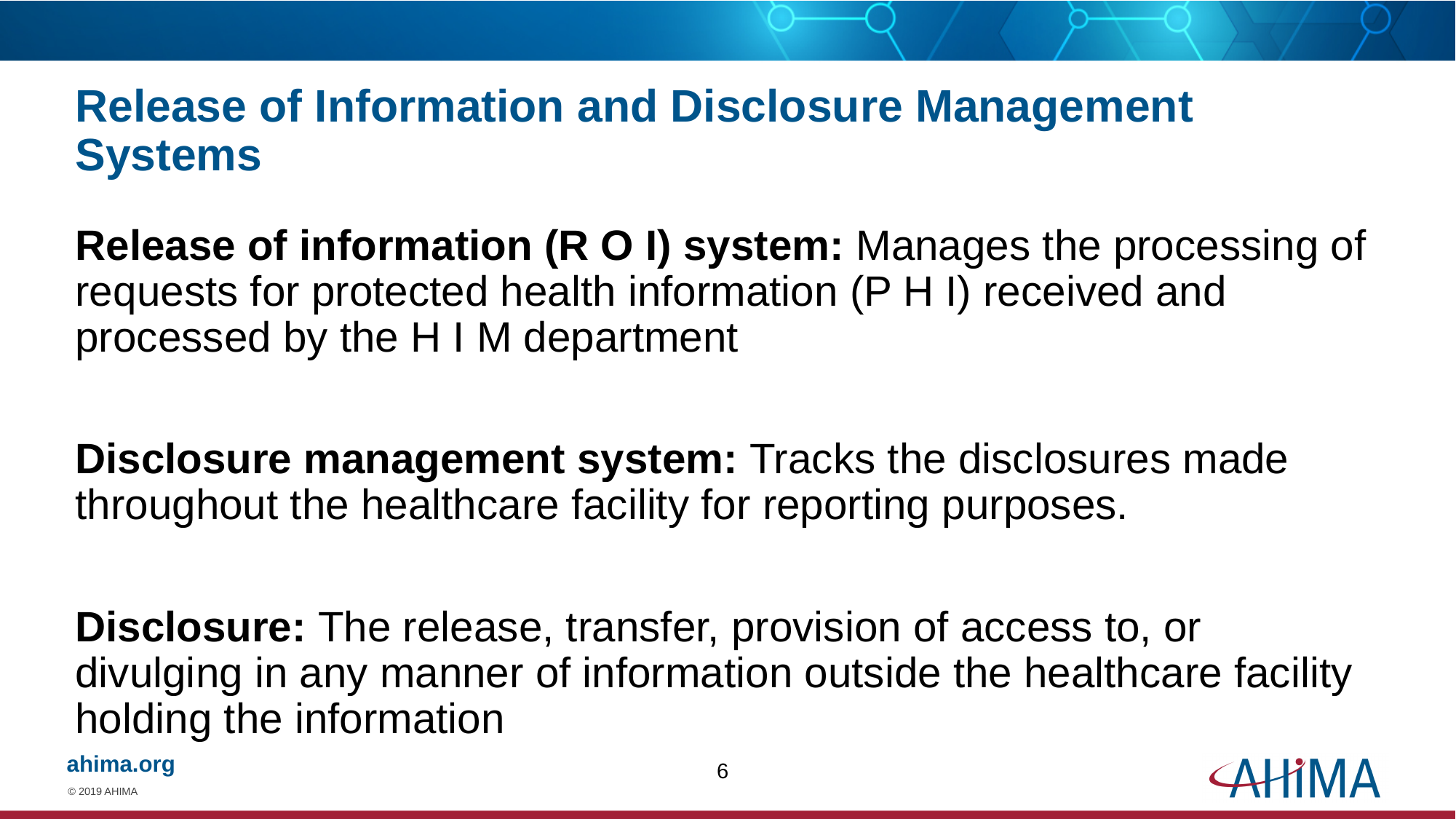

# Release of Information and Disclosure Management Systems
Release of information (R O I) system: Manages the processing of requests for protected health information (P H I) received and processed by the H I M department

Disclosure management system: Tracks the disclosures made throughout the healthcare facility for reporting purposes.

Disclosure: The release, transfer, provision of access to, or divulging in any manner of information outside the healthcare facility holding the information